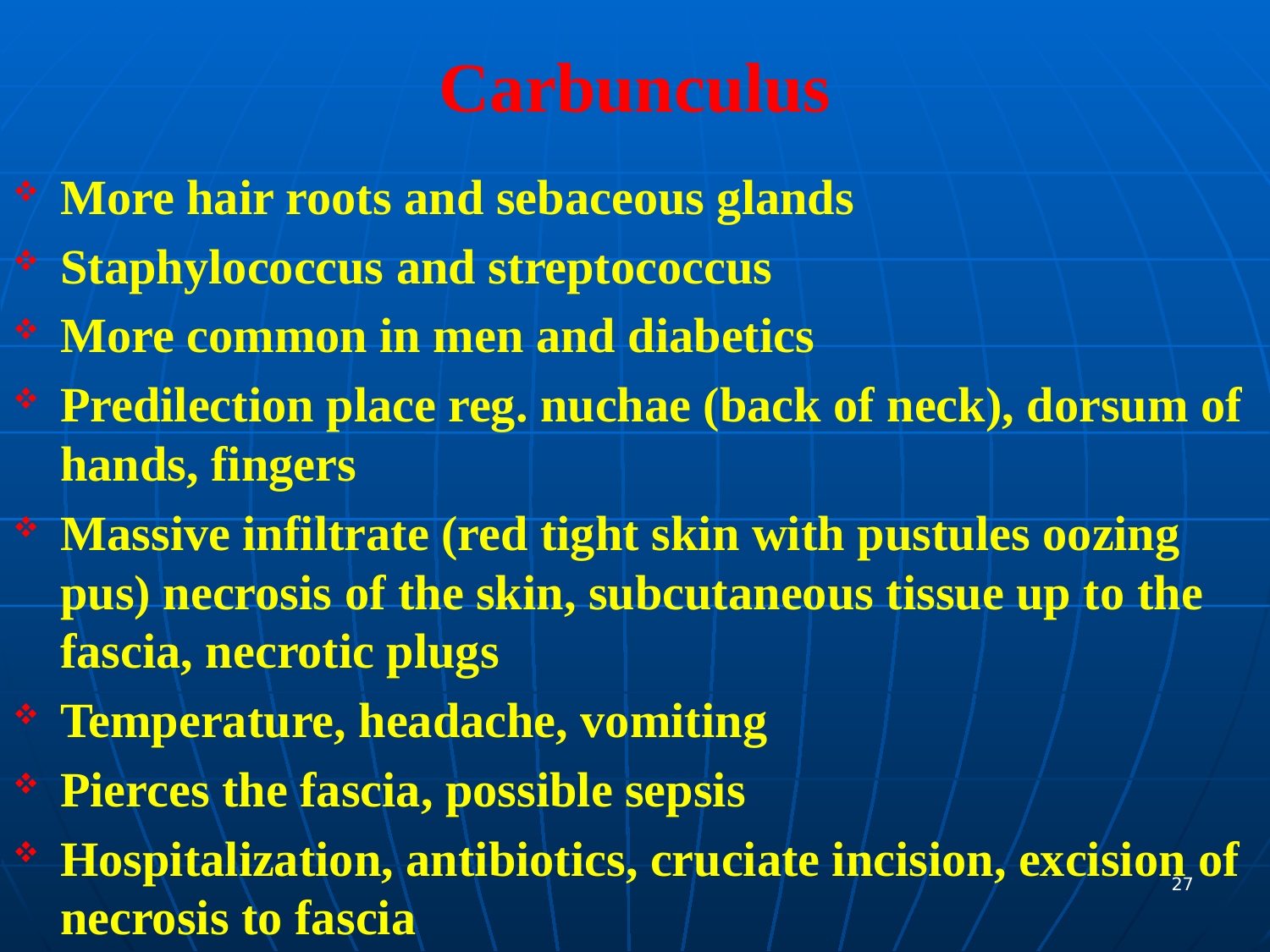

# Carbunculus
More hair roots and sebaceous glands
Staphylococcus and streptococcus
More common in men and diabetics
Predilection place reg. nuchae (back of neck), dorsum of hands, fingers
Massive infiltrate (red tight skin with pustules oozing pus) necrosis of the skin, subcutaneous tissue up to the fascia, necrotic plugs
Temperature, headache, vomiting
Pierces the fascia, possible sepsis
Hospitalization, antibiotics, cruciate incision, excision of necrosis to fascia
27